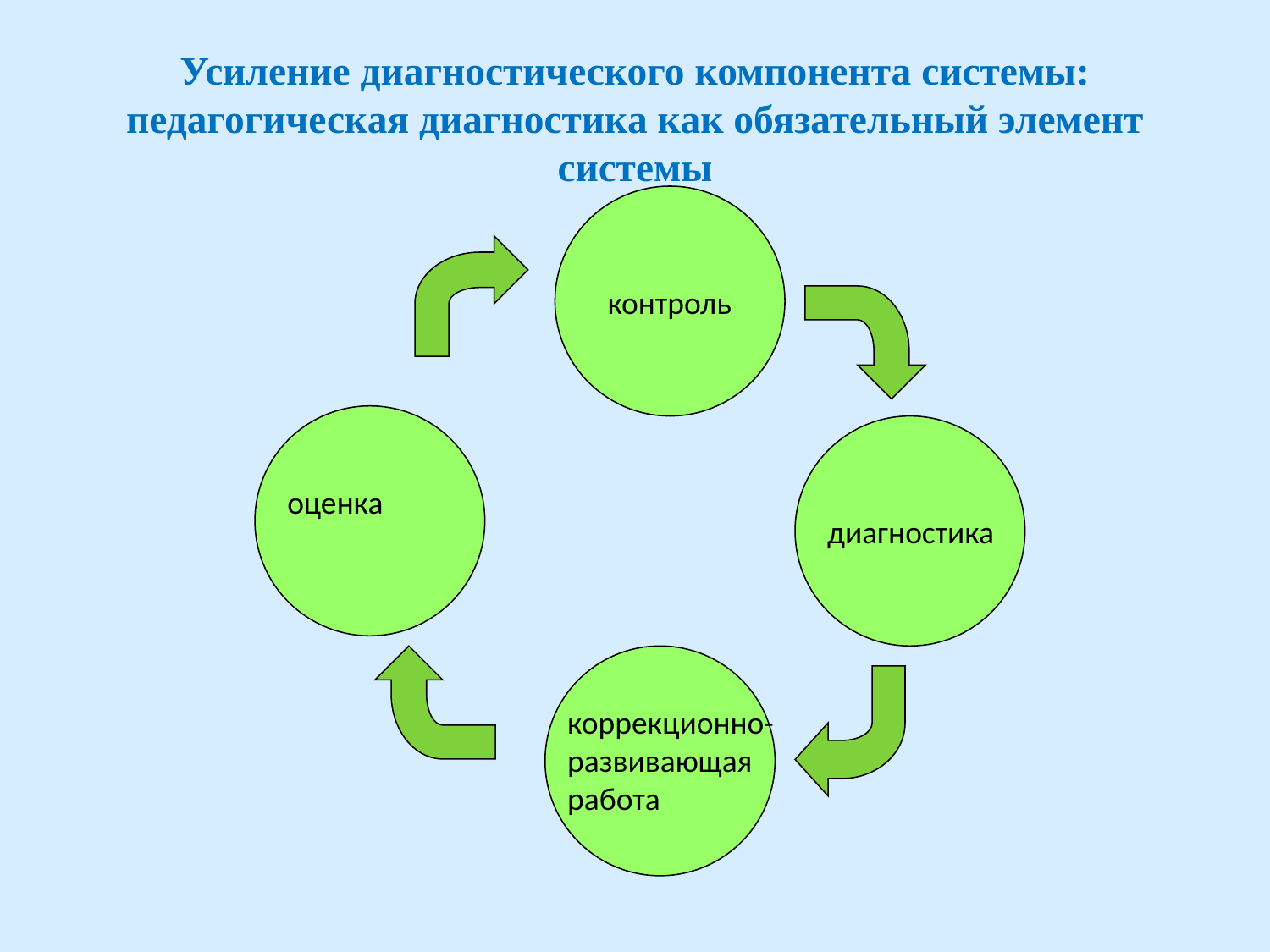

Усиление диагностического компонента системы: педагогическая диагностика как обязательный элемент системы

контроль

оценка
диагностика

коррекционно-развивающая работа